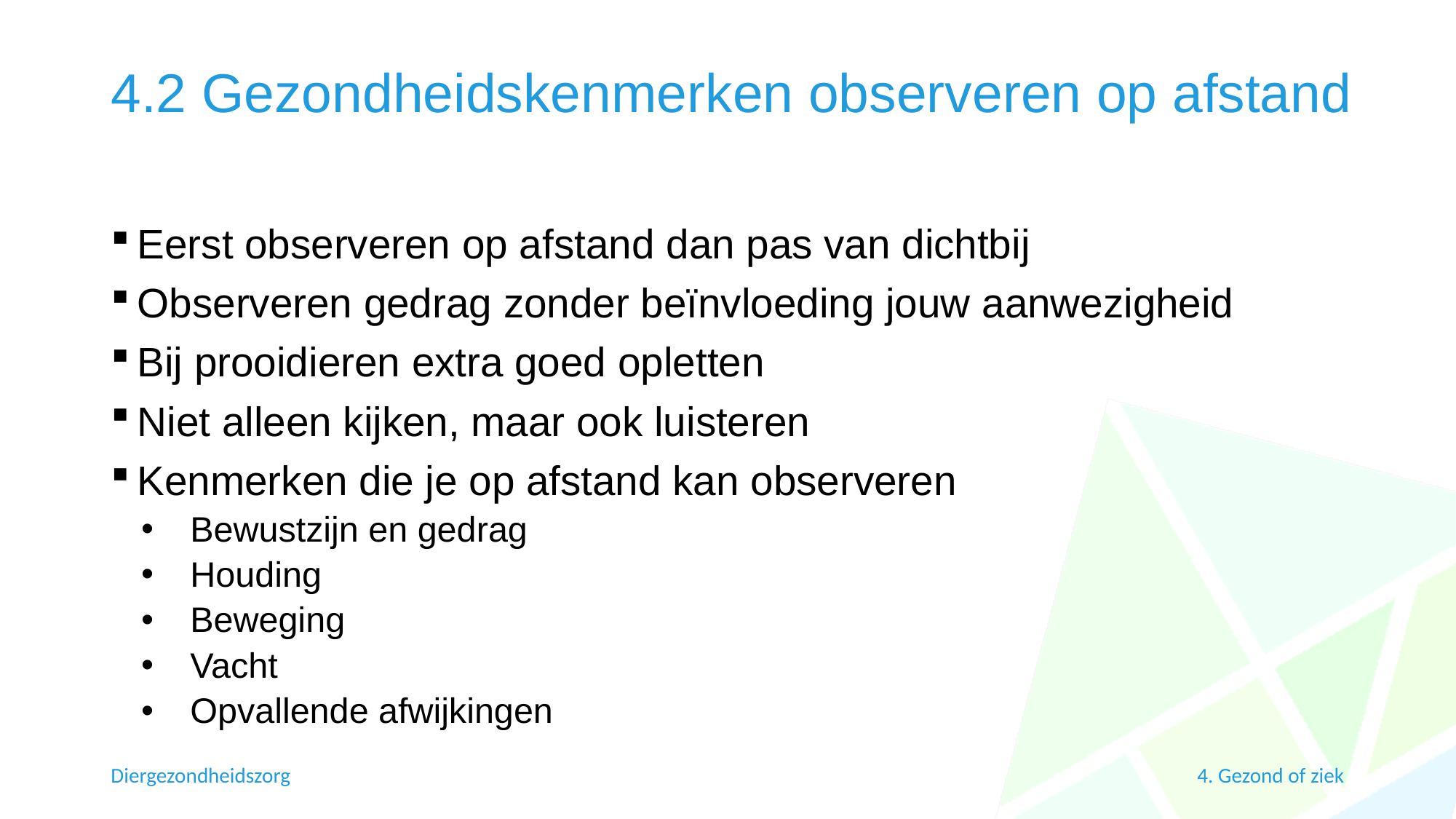

# 4.2 Gezondheidskenmerken observeren op afstand
Eerst observeren op afstand dan pas van dichtbij
Observeren gedrag zonder beïnvloeding jouw aanwezigheid
Bij prooidieren extra goed opletten
Niet alleen kijken, maar ook luisteren
Kenmerken die je op afstand kan observeren
Bewustzijn en gedrag
Houding
Beweging
Vacht
Opvallende afwijkingen

Diergezondheidszorg
4. Gezond of ziek